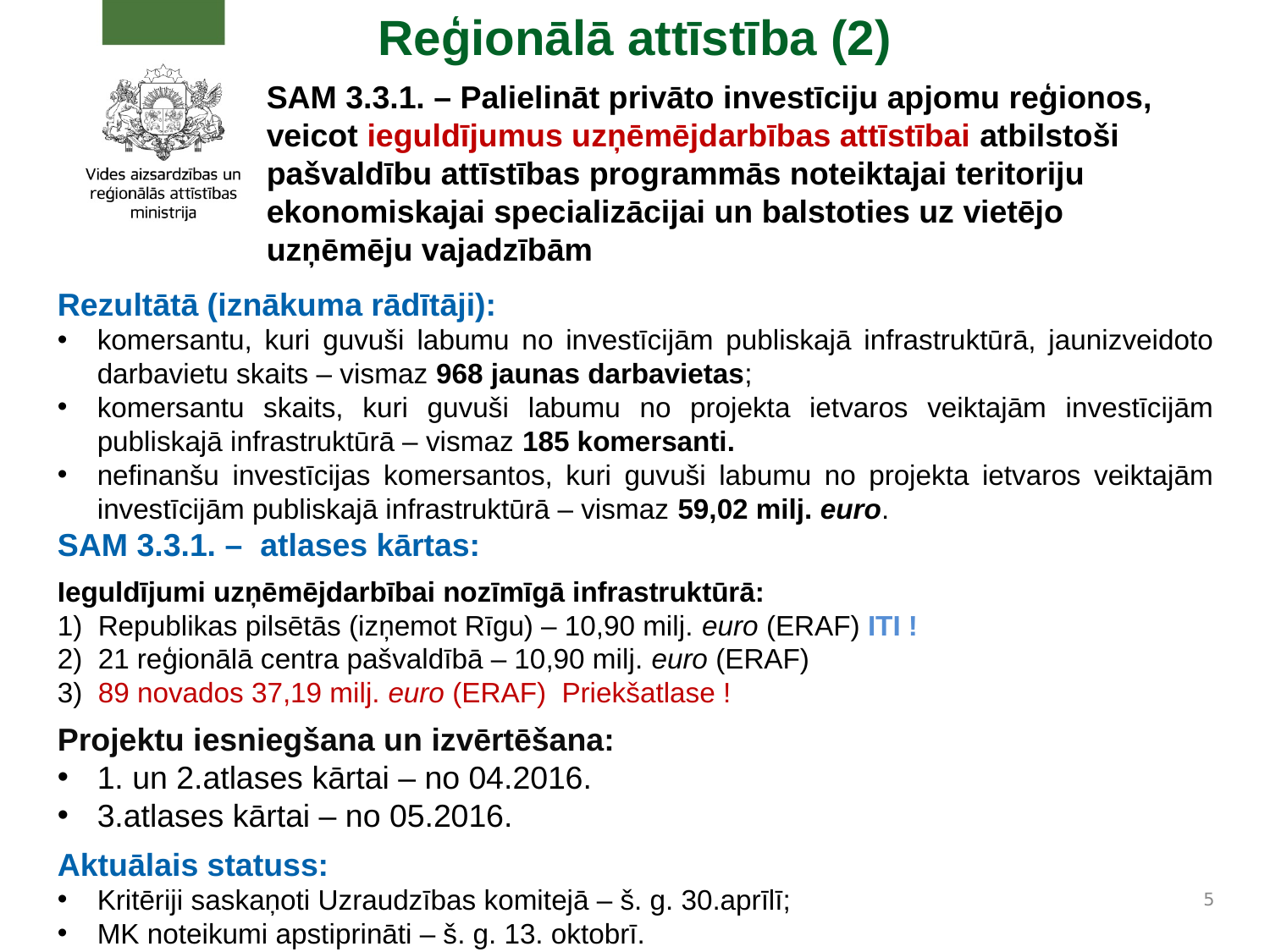

Reģionālā attīstība (2)
SAM 3.3.1. – Palielināt privāto investīciju apjomu reģionos, veicot ieguldījumus uzņēmējdarbības attīstībai atbilstoši pašvaldību attīstības programmās noteiktajai teritoriju ekonomiskajai specializācijai un balstoties uz vietējo uzņēmēju vajadzībām
Rezultātā (iznākuma rādītāji):
komersantu, kuri guvuši labumu no investīcijām publiskajā infrastruktūrā, jaunizveidoto darbavietu skaits – vismaz 968 jaunas darbavietas;
komersantu skaits, kuri guvuši labumu no projekta ietvaros veiktajām investīcijām publiskajā infrastruktūrā – vismaz 185 komersanti.
nefinanšu investīcijas komersantos, kuri guvuši labumu no projekta ietvaros veiktajām investīcijām publiskajā infrastruktūrā – vismaz 59,02 milj. euro.
SAM 3.3.1. –  atlases kārtas:
Ieguldījumi uzņēmējdarbībai nozīmīgā infrastruktūrā:
1)  Republikas pilsētās (izņemot Rīgu) – 10,90 milj. euro (ERAF) ITI !
2)  21 reģionālā centra pašvaldībā – 10,90 milj. euro (ERAF)
3)  89 novados 37,19 milj. euro (ERAF)  Priekšatlase !
Projektu iesniegšana un izvērtēšana:
1. un 2.atlases kārtai – no 04.2016.
3.atlases kārtai – no 05.2016.
Aktuālais statuss:
Kritēriji saskaņoti Uzraudzības komitejā – š. g. 30.aprīlī;
MK noteikumi apstiprināti – š. g. 13. oktobrī.

5